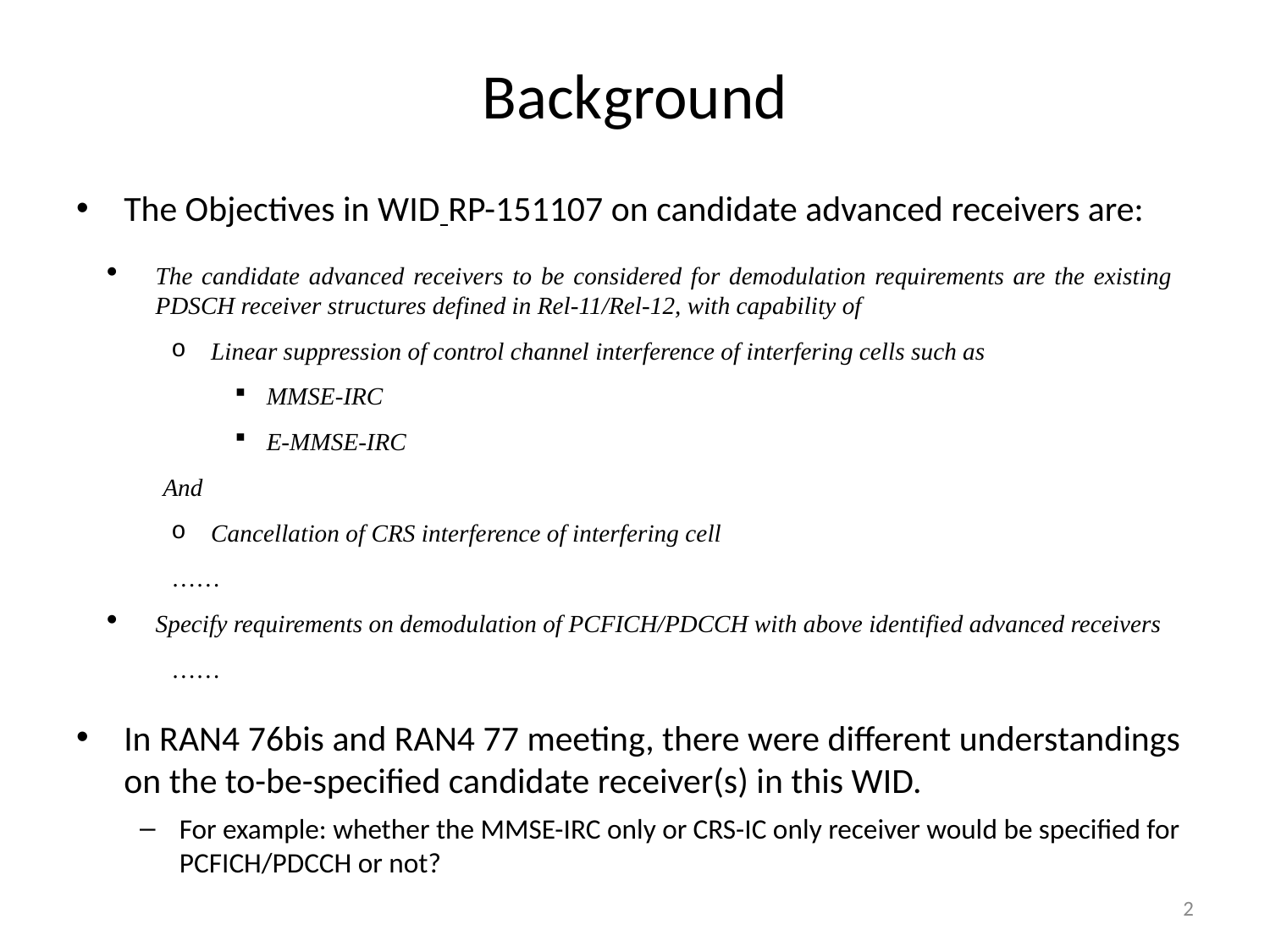

# Background
The Objectives in WID RP-151107 on candidate advanced receivers are:

In RAN4 76bis and RAN4 77 meeting, there were different understandings on the to-be-specified candidate receiver(s) in this WID.
For example: whether the MMSE-IRC only or CRS-IC only receiver would be specified for PCFICH/PDCCH or not?

The candidate advanced receivers to be considered for demodulation requirements are the existing PDSCH receiver structures defined in Rel-11/Rel-12, with capability of
Linear suppression of control channel interference of interfering cells such as
MMSE-IRC
E-MMSE-IRC
         And
Cancellation of CRS interference of interfering cell
……
Specify requirements on demodulation of PCFICH/PDCCH with above identified advanced receivers
……

2